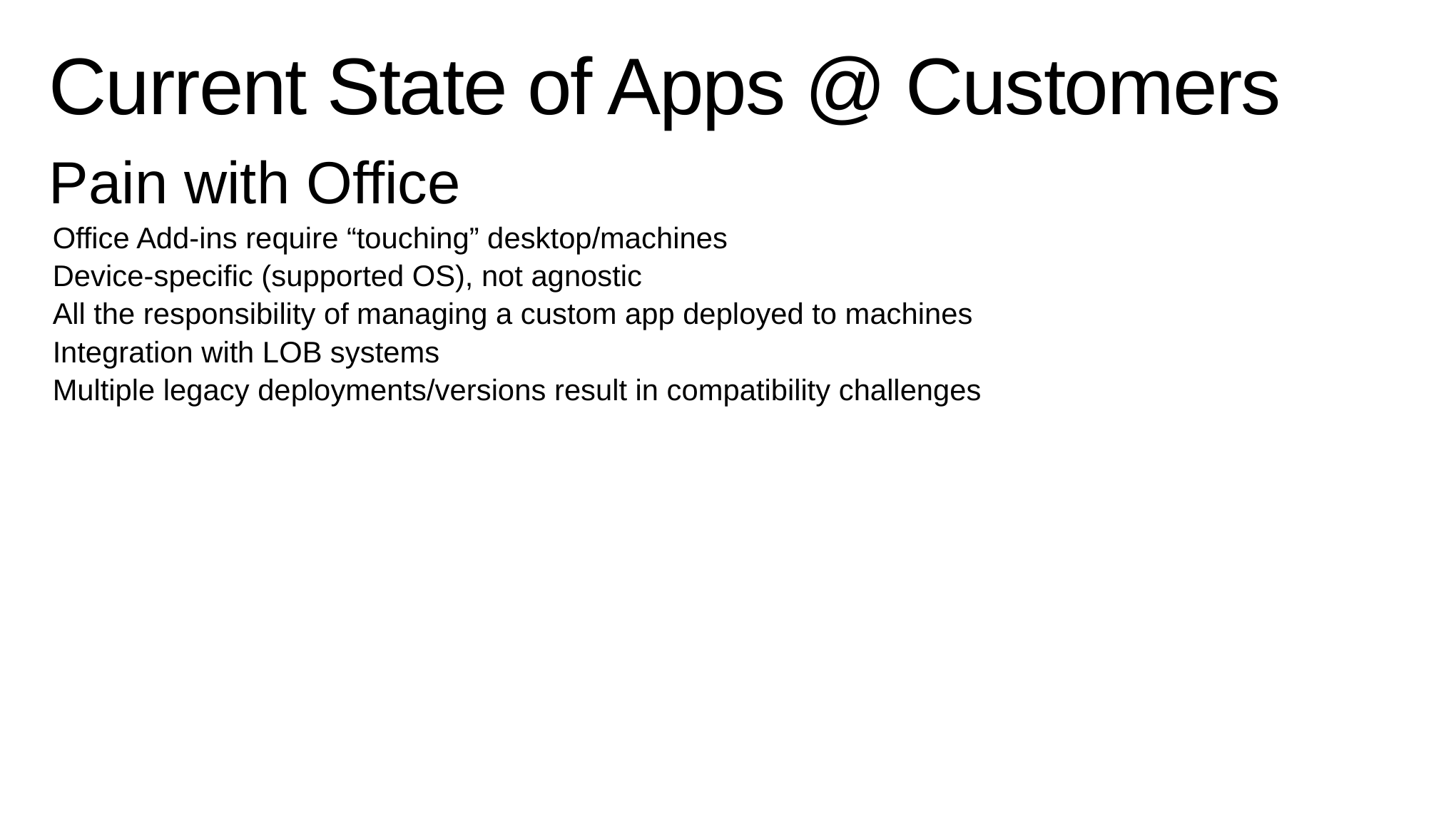

# Current State of Apps @ Customers
Pain with Office
Office Add-ins require “touching” desktop/machines
Device-specific (supported OS), not agnostic
All the responsibility of managing a custom app deployed to machines
Integration with LOB systems
Multiple legacy deployments/versions result in compatibility challenges